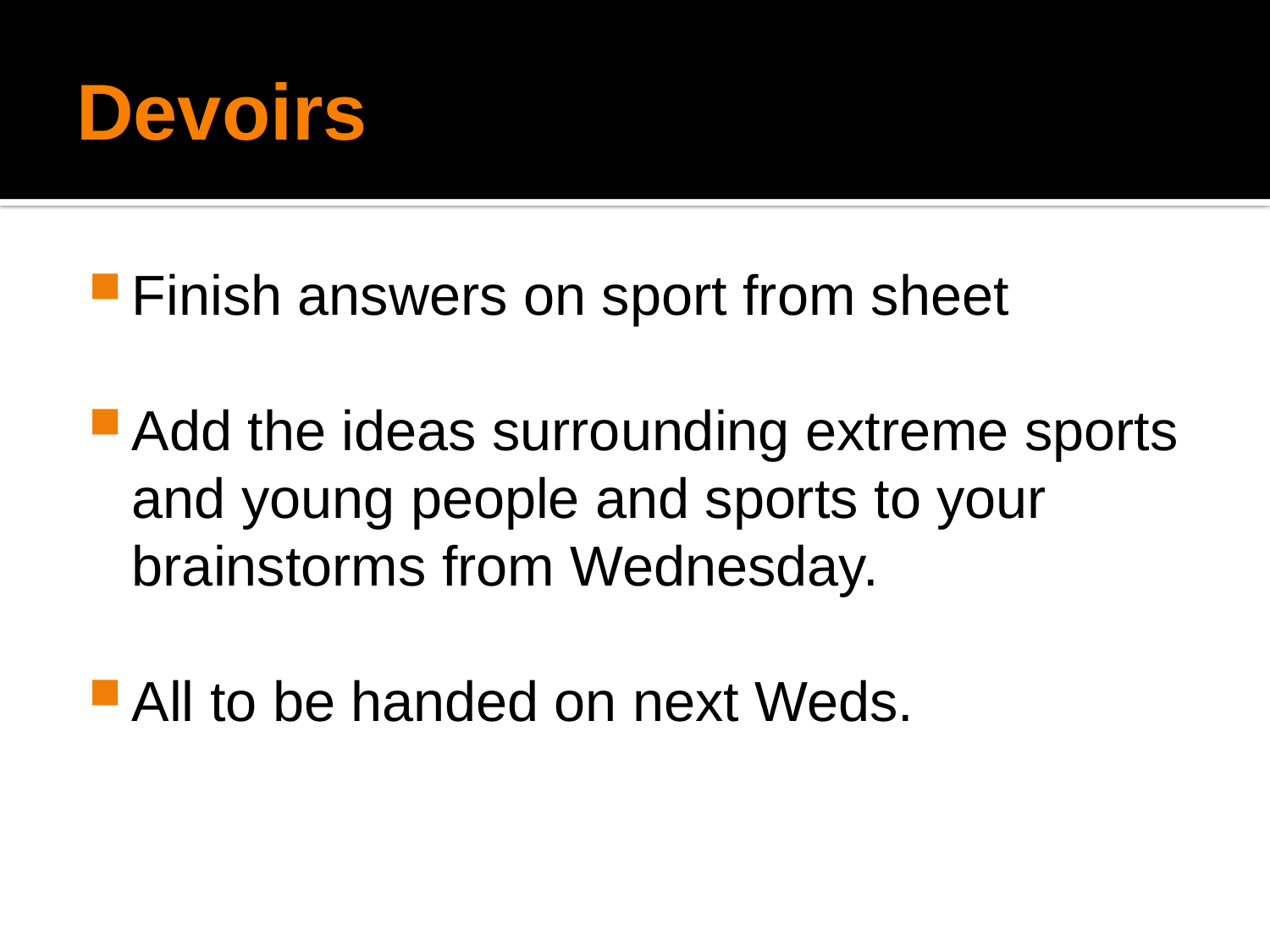

# Devoirs
Finish answers on sport from sheet

Add the ideas surrounding extreme sports and young people and sports to your brainstorms from Wednesday.

All to be handed on next Weds.